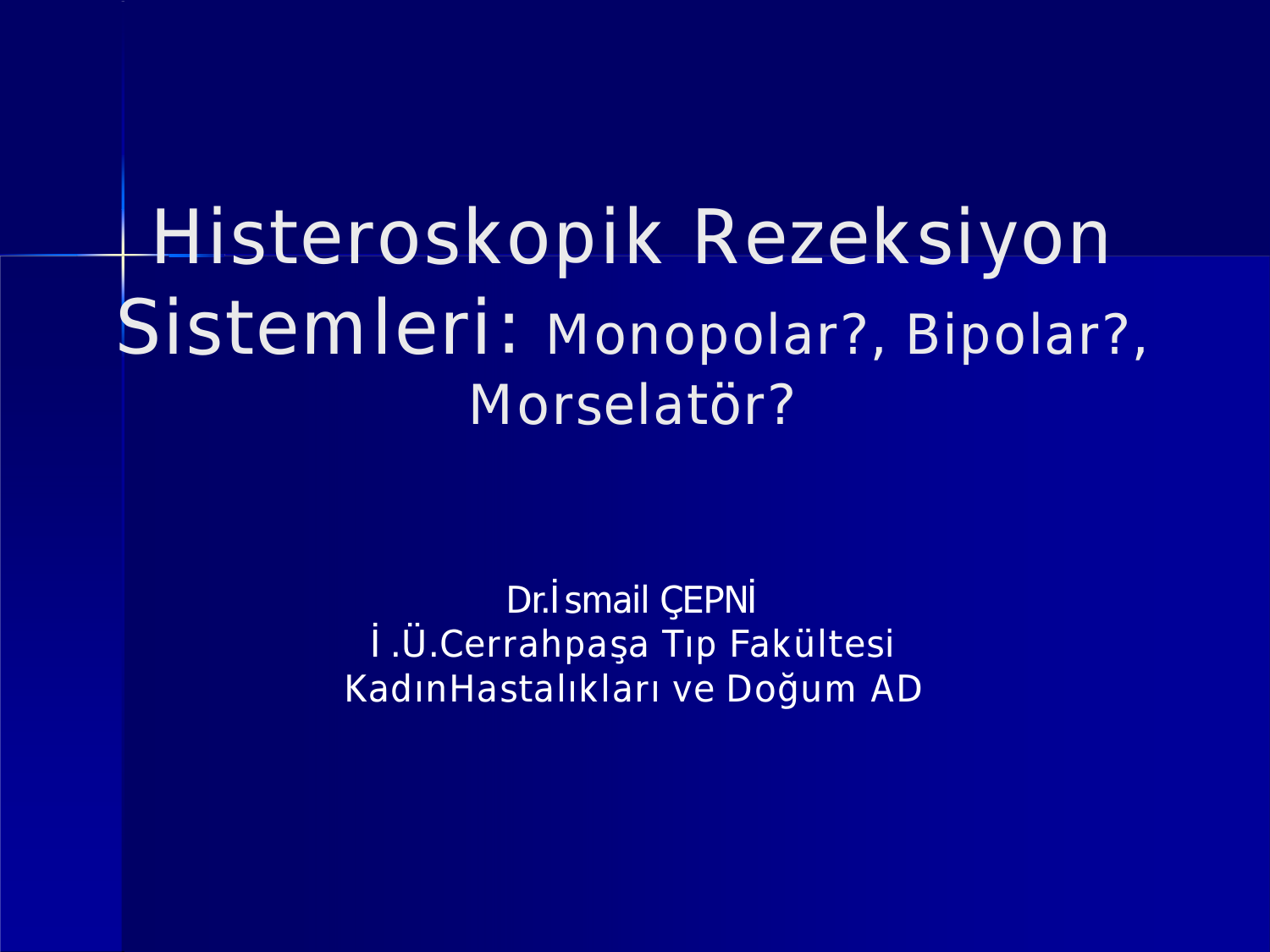

# Histeroskopik Rezeksiyon Sistemleri: Monopolar?, Bipolar?, Morselatör?
Dr.İsmail ÇEPNİ
İ.Ü.Cerrahpaşa Tıp Fakültesi
KadınHastalıkları ve Doğum AD